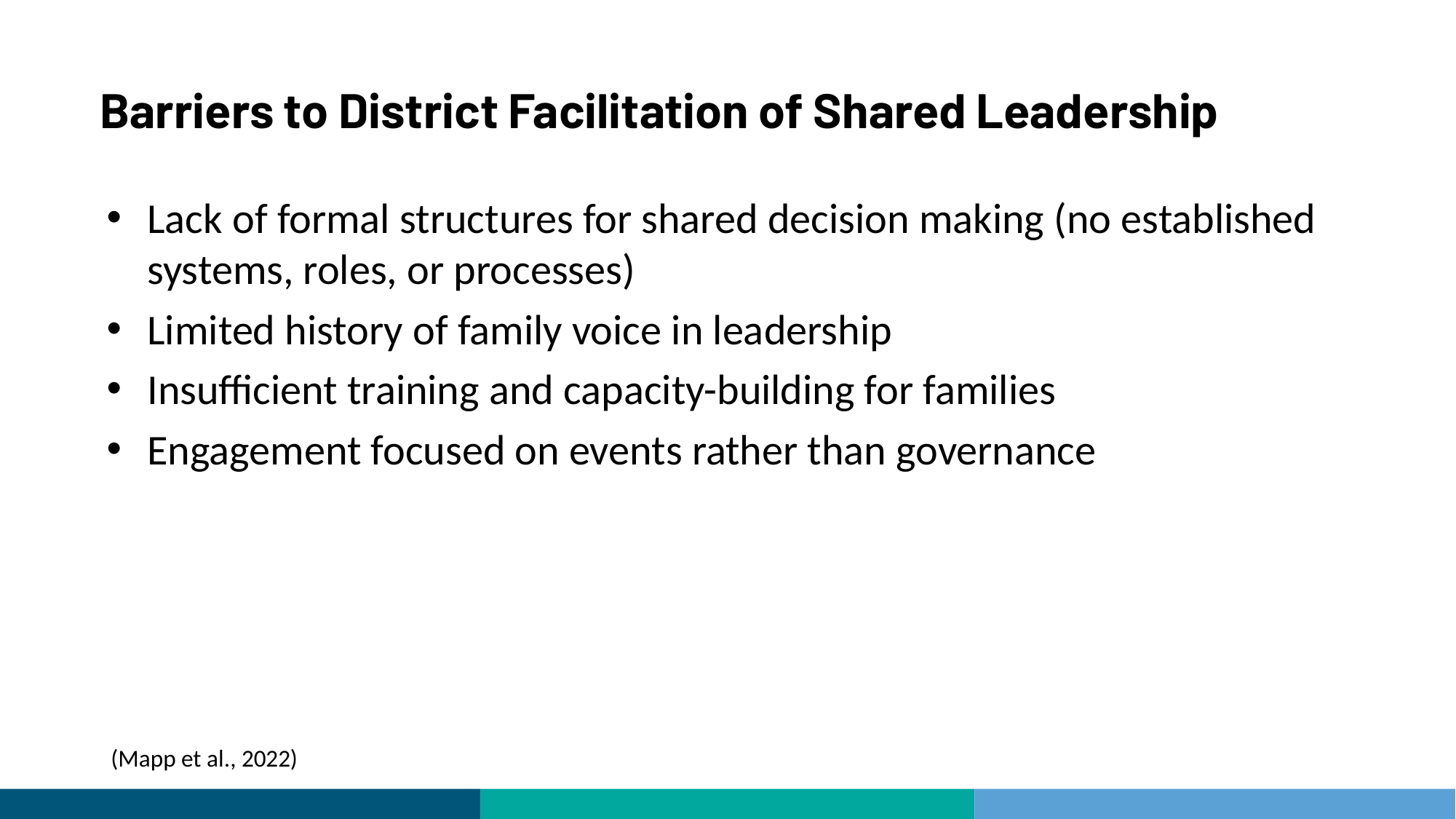

# Barriers to District Facilitation of Shared Leadership
Lack of formal structures for shared decision making (no established systems, roles, or processes)
Limited history of family voice in leadership
Insufficient training and capacity-building for families
Engagement focused on events rather than governance
(Mapp et al., 2022)